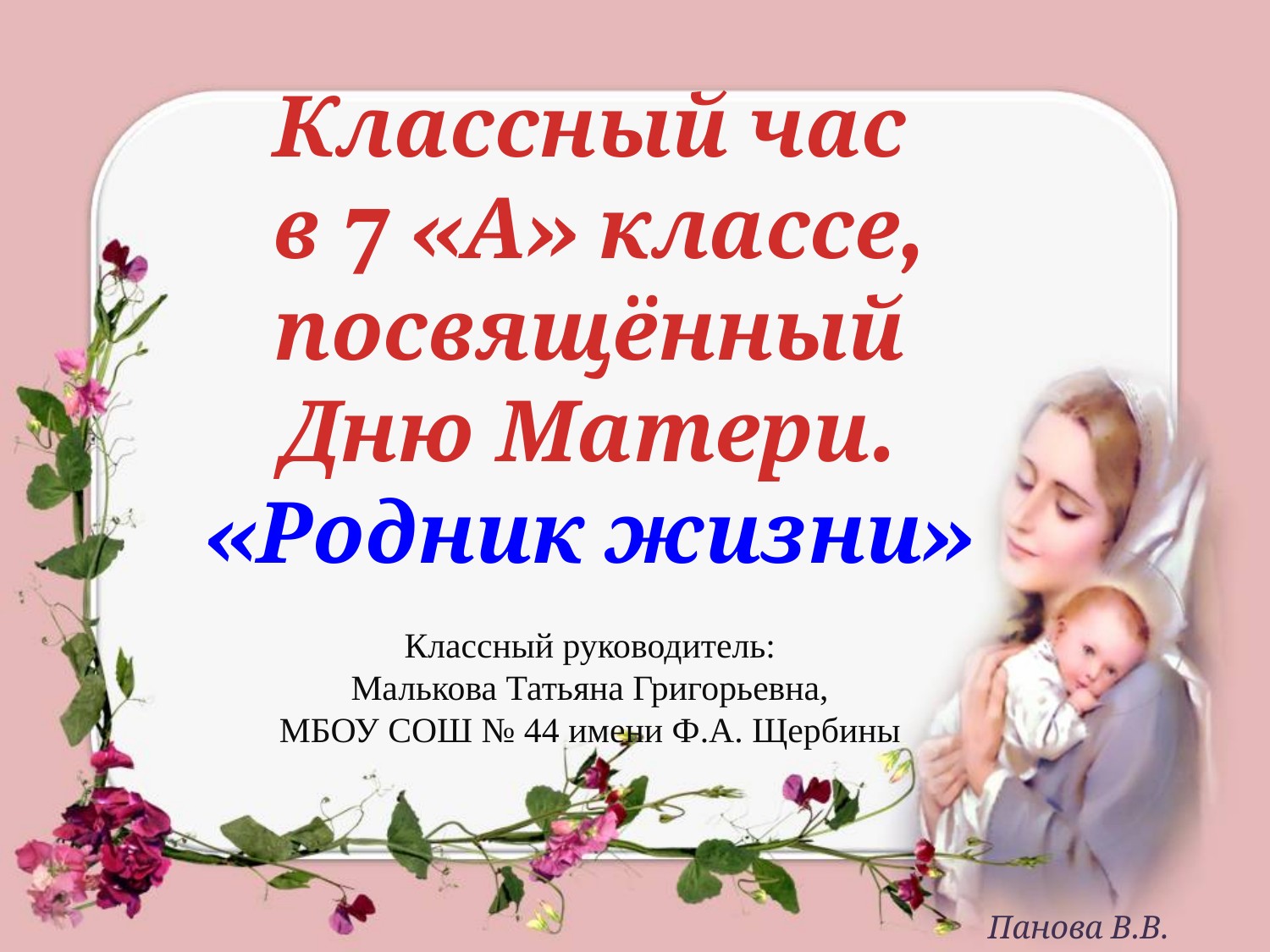

Классный час
 в 7 «А» классе, посвящённый Дню Матери.
«Родник жизни»

Классный руководитель:
 Малькова Татьяна Григорьевна,
МБОУ СОШ № 44 имени Ф.А. Щербины